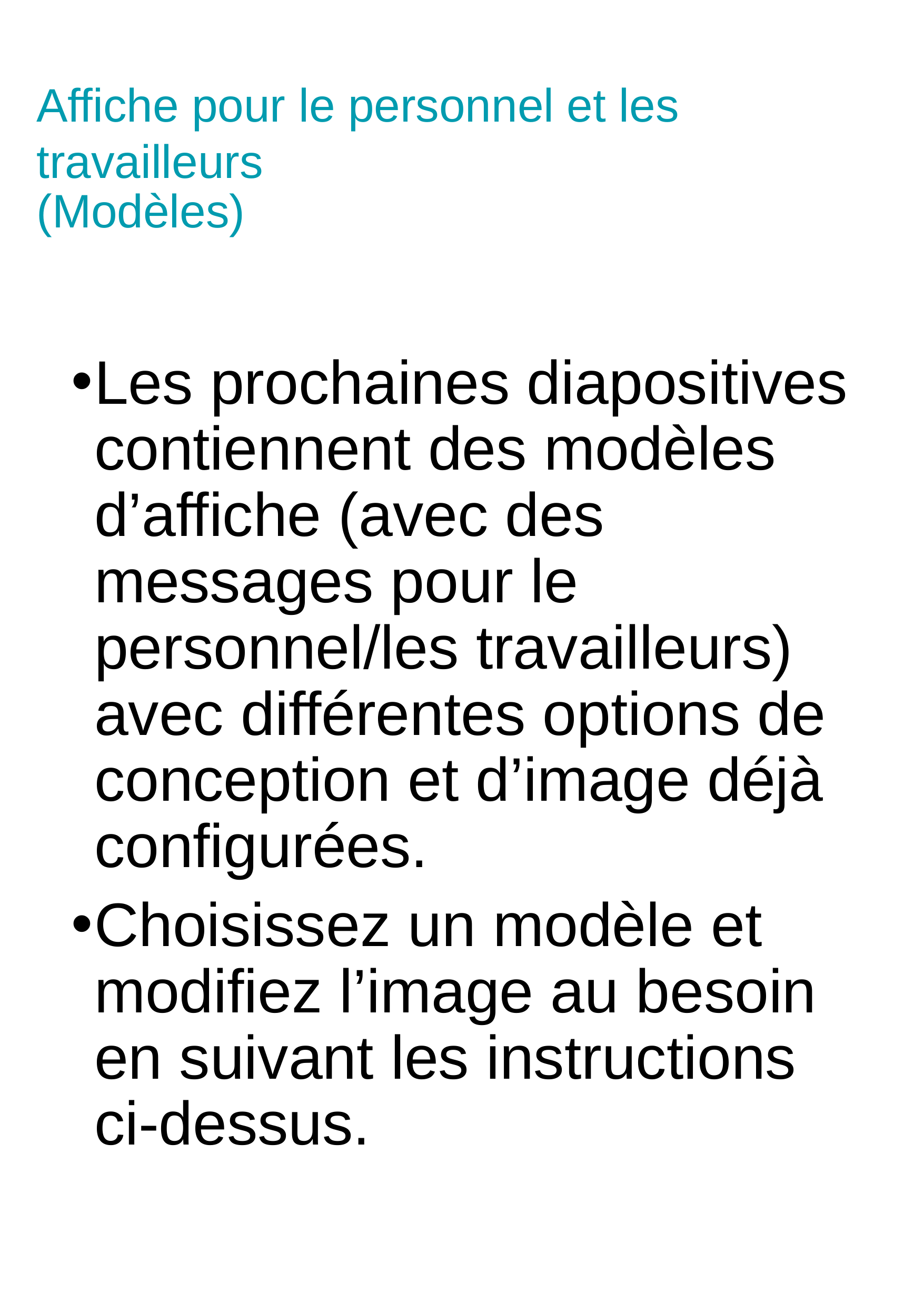

# Affiche pour le personnel et les travailleurs
(Modèles)
Les prochaines diapositives contiennent des modèles d’affiche (avec des messages pour le personnel/les travailleurs) avec différentes options de conception et d’image déjà configurées.
Choisissez un modèle et modifiez l’image au besoin en suivant les instructions ci-dessus.